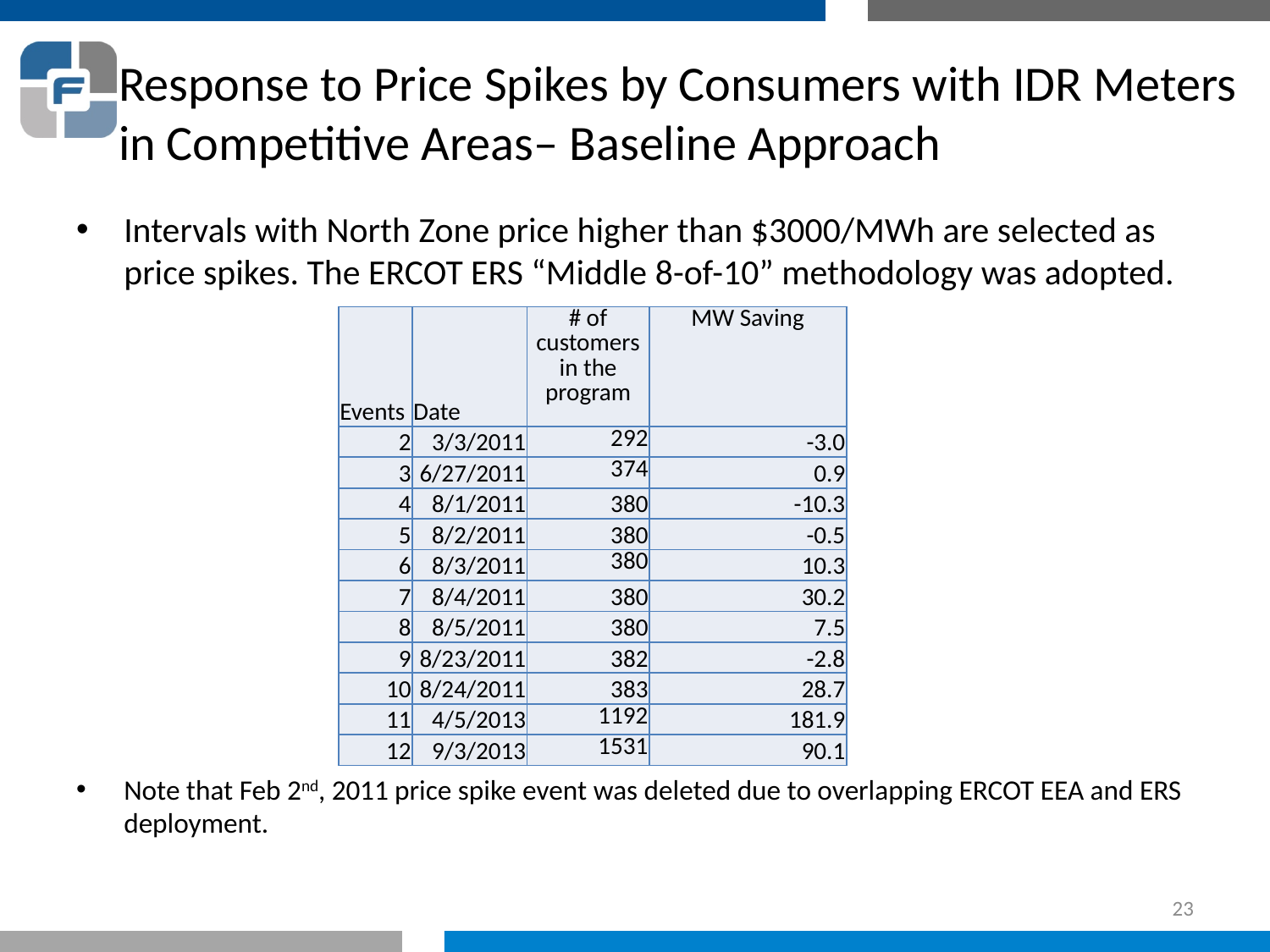

# Response to Price Spikes by Consumers with IDR Meters in Competitive Areas– Baseline Approach
Intervals with North Zone price higher than $3000/MWh are selected as price spikes. The ERCOT ERS “Middle 8-of-10” methodology was adopted.

Note that Feb 2nd, 2011 price spike event was deleted due to overlapping ERCOT EEA and ERS deployment.
| Events | Date | # of customers in the program | MW Saving |
| --- | --- | --- | --- |
| 2 | 3/3/2011 | 292 | -3.0 |
| 3 | 6/27/2011 | 374 | 0.9 |
| 4 | 8/1/2011 | 380 | -10.3 |
| 5 | 8/2/2011 | 380 | -0.5 |
| 6 | 8/3/2011 | 380 | 10.3 |
| 7 | 8/4/2011 | 380 | 30.2 |
| 8 | 8/5/2011 | 380 | 7.5 |
| 9 | 8/23/2011 | 382 | -2.8 |
| 10 | 8/24/2011 | 383 | 28.7 |
| 11 | 4/5/2013 | 1192 | 181.9 |
| 12 | 9/3/2013 | 1531 | 90.1 |
23